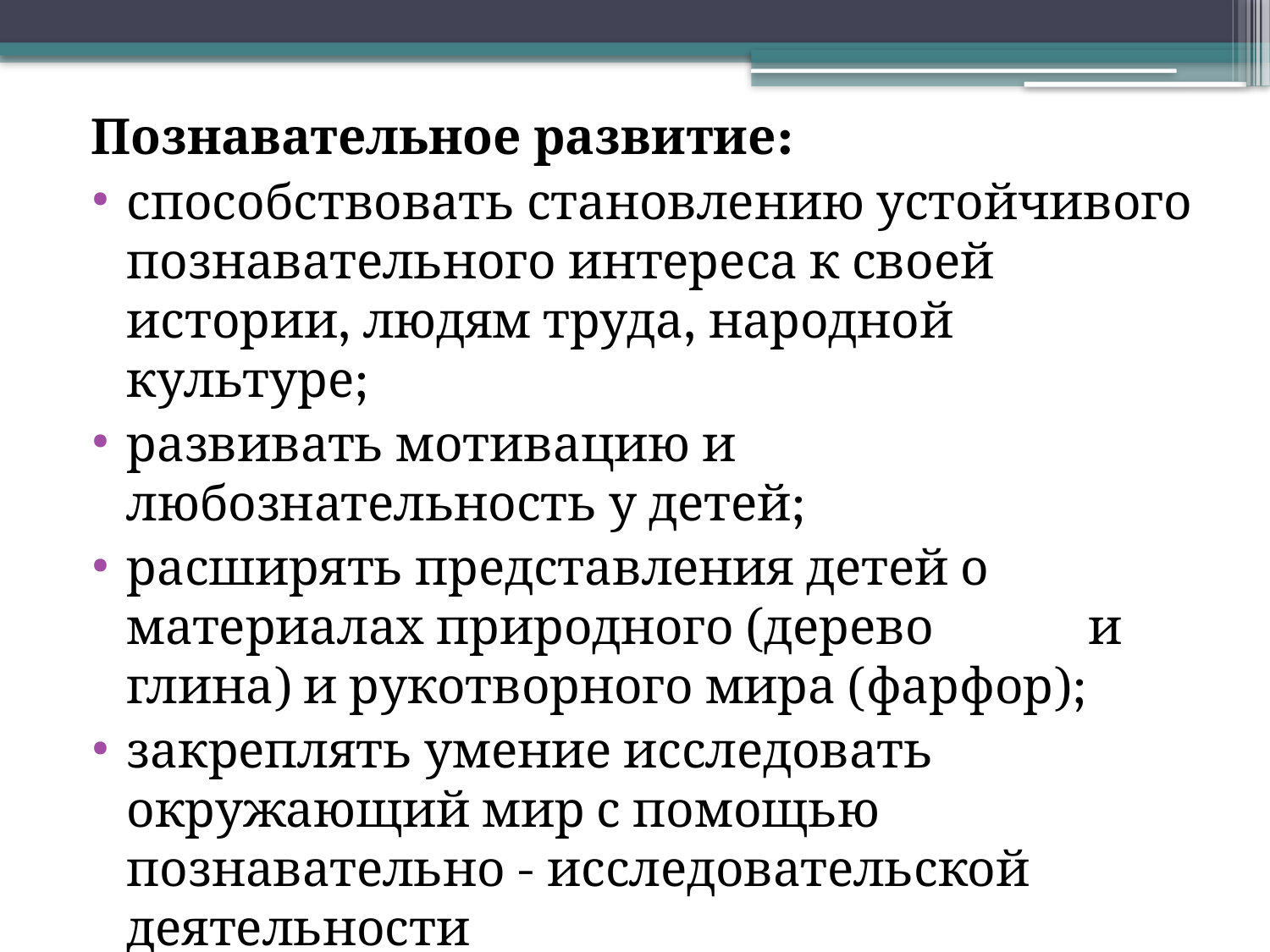

Познавательное развитие:
способствовать становлению устойчивого познавательного интереса к своей истории, людям труда, народной культуре;
развивать мотивацию и любознательность у детей;
расширять представления детей о материалах природного (дерево             и глина) и рукотворного мира (фарфор);
закреплять умение исследовать окружающий мир с помощью познавательно - исследовательской деятельности